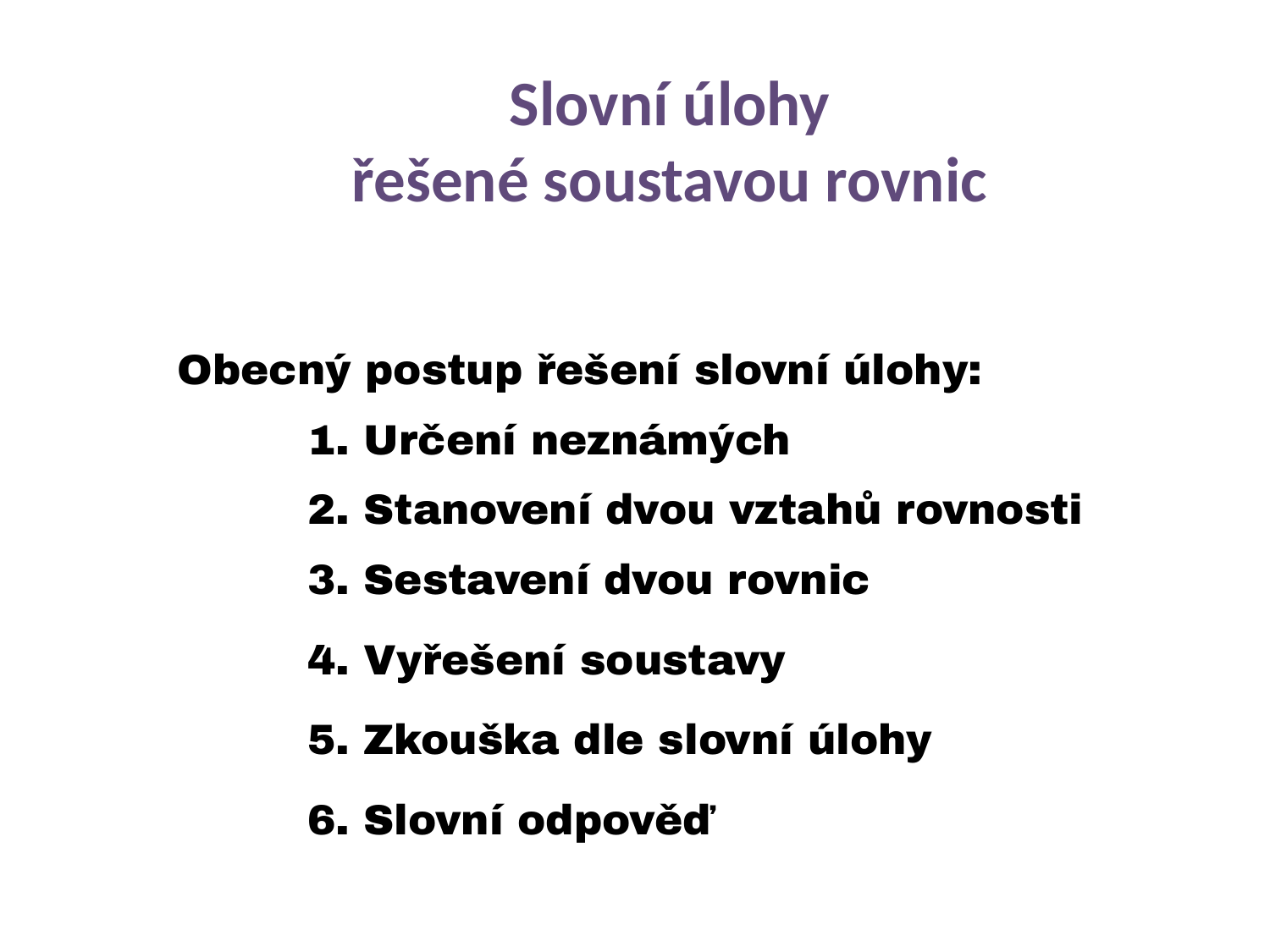

Slovní úlohy
řešené soustavou rovnic

Obecný postup řešení slovní úlohy:
1. Určení neznámých
2. Stanovení dvou vztahů rovnosti
3. Sestavení dvou rovnic
4. Vyřešení soustavy
5. Zkouška dle slovní úlohy
6. Slovní odpověď